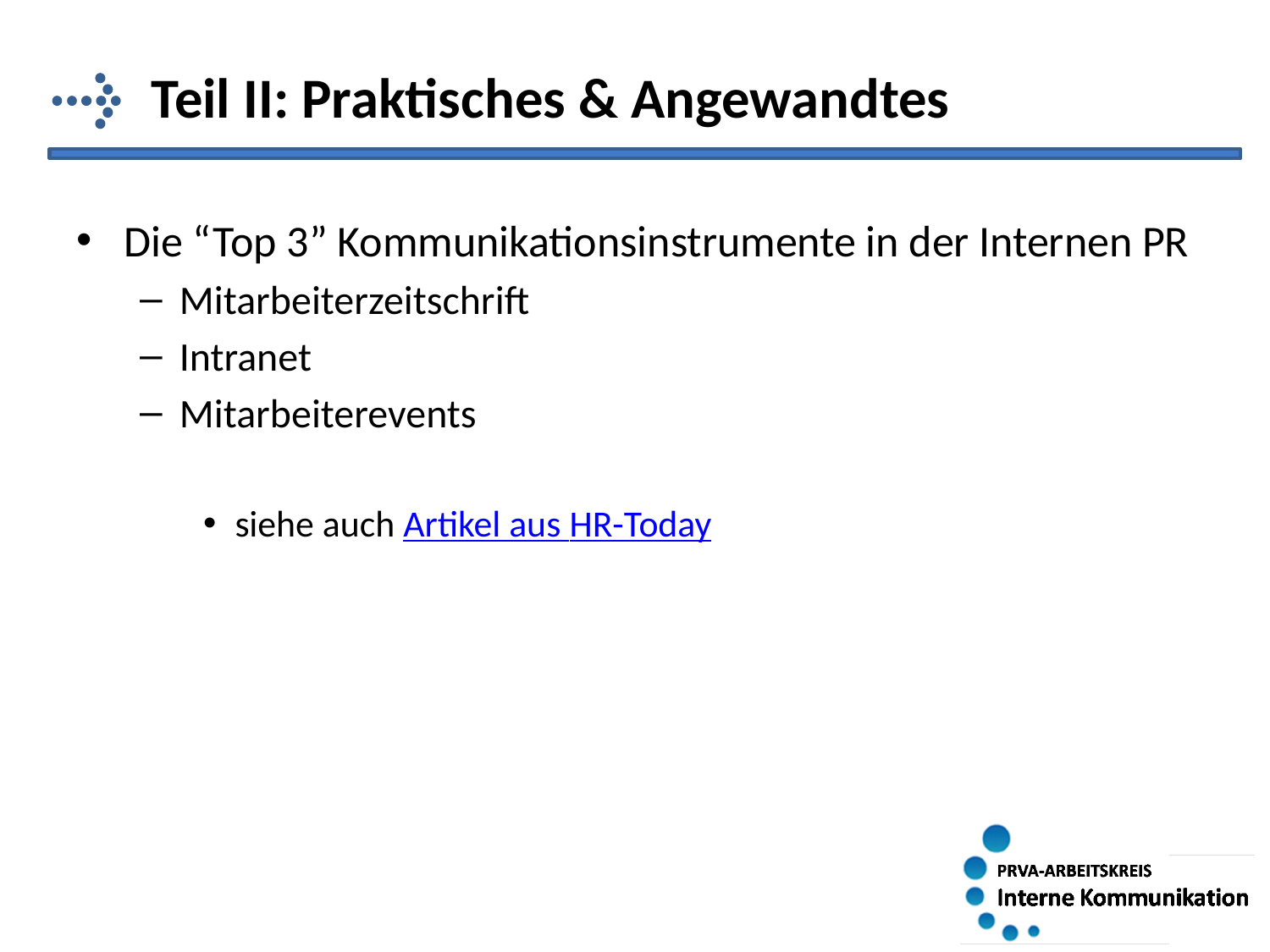

# Teil II: Praktisches & Angewandtes
Die “Top 3” Kommunikationsinstrumente in der Internen PR
Mitarbeiterzeitschrift
Intranet
Mitarbeiterevents

siehe auch Artikel aus HR-Today